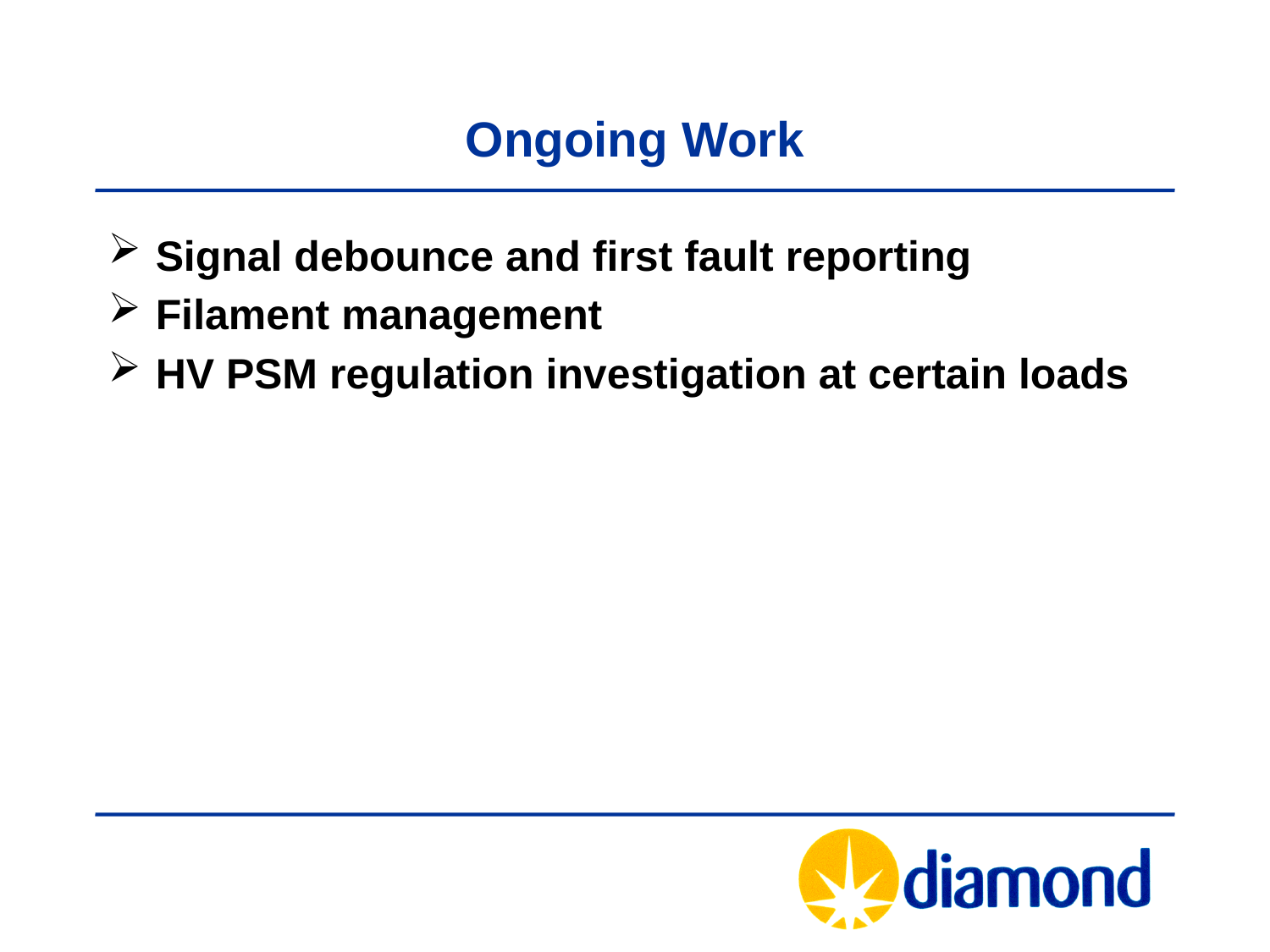

# Ongoing Work
Signal debounce and first fault reporting
Filament management
HV PSM regulation investigation at certain loads